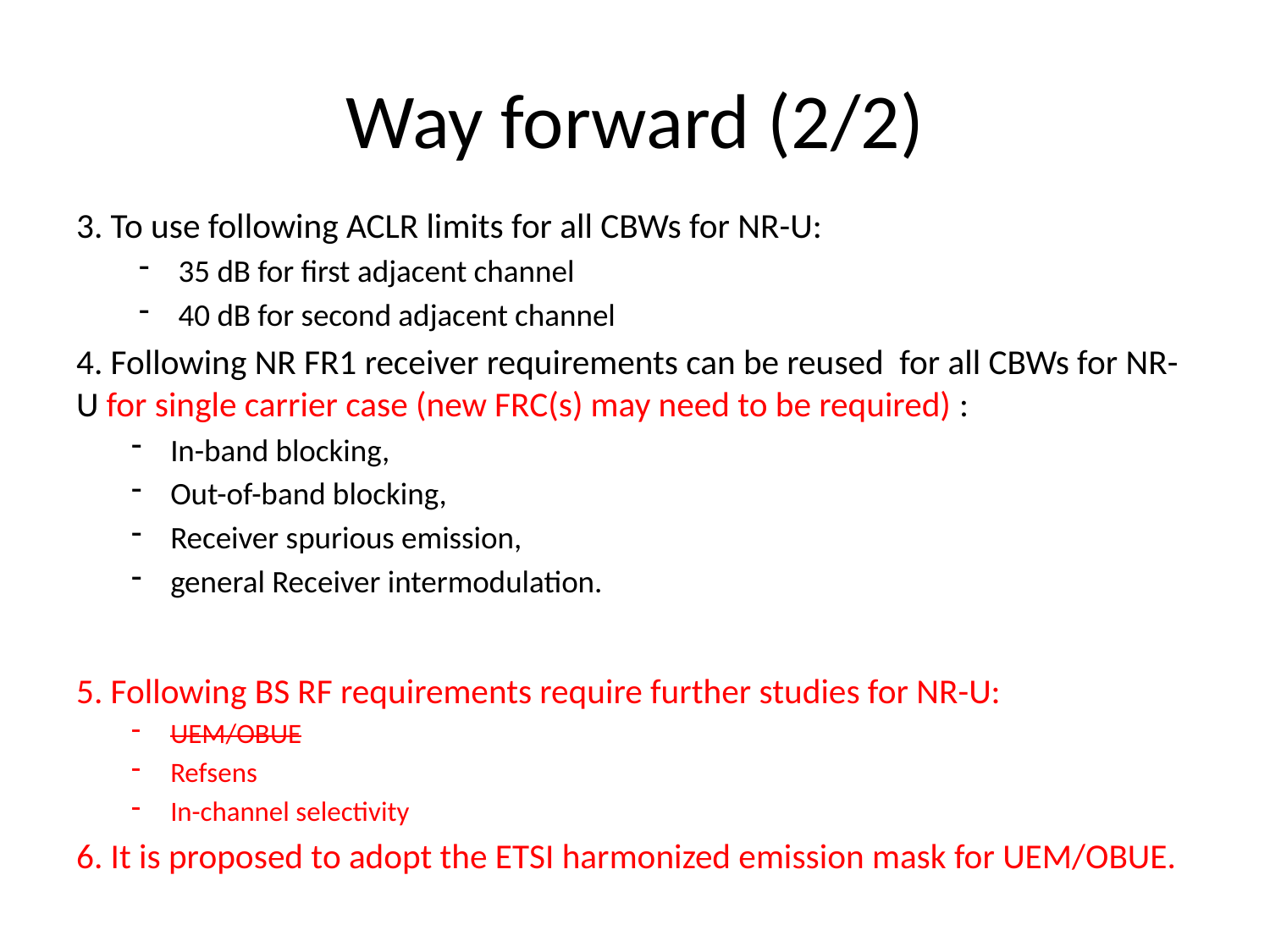

# Way forward (2/2)
3. To use following ACLR limits for all CBWs for NR-U:
35 dB for first adjacent channel
40 dB for second adjacent channel
4. Following NR FR1 receiver requirements can be reused  for all CBWs for NR-U for single carrier case (new FRC(s) may need to be required) :
In-band blocking,
Out-of-band blocking,
Receiver spurious emission,
general Receiver intermodulation.

5. Following BS RF requirements require further studies for NR-U:
UEM/OBUE
Refsens
In-channel selectivity
6. It is proposed to adopt the ETSI harmonized emission mask for UEM/OBUE.